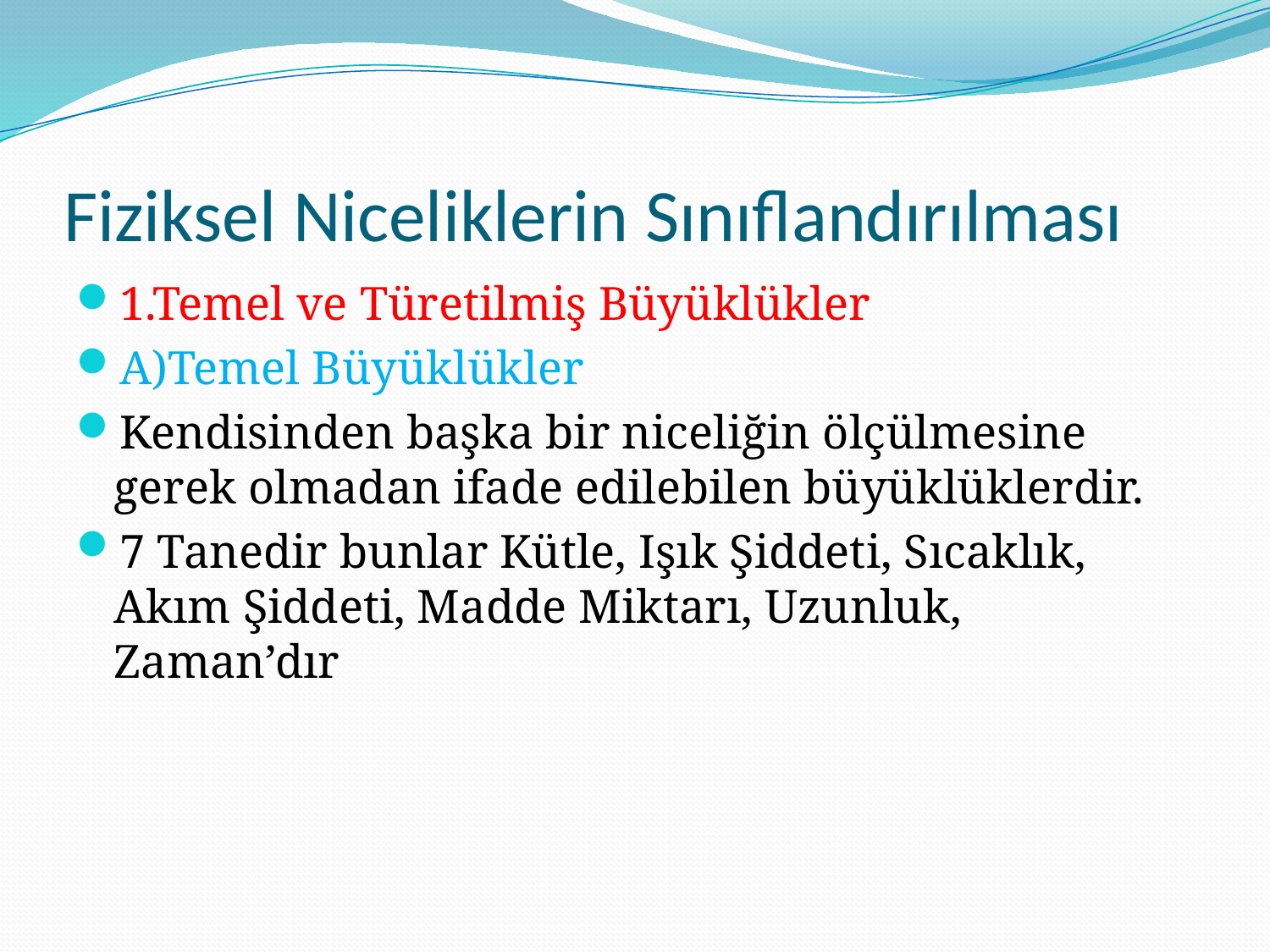

# Fiziksel Niceliklerin Sınıflandırılması
1.Temel ve Türetilmiş Büyüklükler
A)Temel Büyüklükler
Kendisinden başka bir niceliğin ölçülmesine gerek olmadan ifade edilebilen büyüklüklerdir.
7 Tanedir bunlar Kütle, Işık Şiddeti, Sıcaklık, Akım Şiddeti, Madde Miktarı, Uzunluk, Zaman’dır